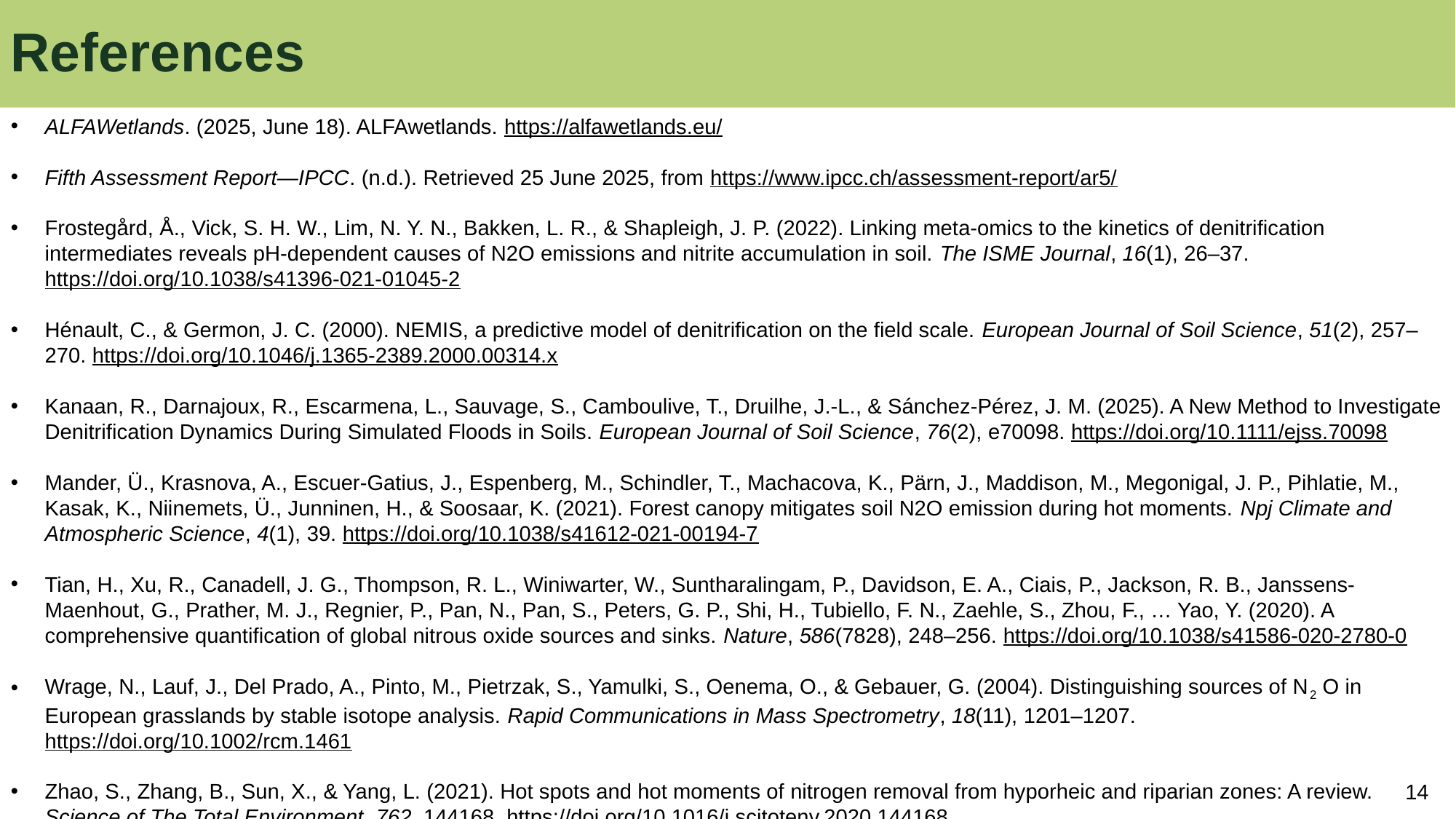

References
ALFAWetlands. (2025, June 18). ALFAwetlands. https://alfawetlands.eu/

Fifth Assessment Report—IPCC. (n.d.). Retrieved 25 June 2025, from https://www.ipcc.ch/assessment-report/ar5/

Frostegård, Å., Vick, S. H. W., Lim, N. Y. N., Bakken, L. R., & Shapleigh, J. P. (2022). Linking meta-omics to the kinetics of denitrification intermediates reveals pH-dependent causes of N2O emissions and nitrite accumulation in soil. The ISME Journal, 16(1), 26–37. https://doi.org/10.1038/s41396-021-01045-2

Hénault, C., & Germon, J. C. (2000). NEMIS, a predictive model of denitrification on the field scale. European Journal of Soil Science, 51(2), 257–270. https://doi.org/10.1046/j.1365-2389.2000.00314.x

Kanaan, R., Darnajoux, R., Escarmena, L., Sauvage, S., Camboulive, T., Druilhe, J.-L., & Sánchez-Pérez, J. M. (2025). A New Method to Investigate Denitrification Dynamics During Simulated Floods in Soils. European Journal of Soil Science, 76(2), e70098. https://doi.org/10.1111/ejss.70098

Mander, Ü., Krasnova, A., Escuer-Gatius, J., Espenberg, M., Schindler, T., Machacova, K., Pärn, J., Maddison, M., Megonigal, J. P., Pihlatie, M., Kasak, K., Niinemets, Ü., Junninen, H., & Soosaar, K. (2021). Forest canopy mitigates soil N2O emission during hot moments. Npj Climate and Atmospheric Science, 4(1), 39. https://doi.org/10.1038/s41612-021-00194-7

Tian, H., Xu, R., Canadell, J. G., Thompson, R. L., Winiwarter, W., Suntharalingam, P., Davidson, E. A., Ciais, P., Jackson, R. B., Janssens-Maenhout, G., Prather, M. J., Regnier, P., Pan, N., Pan, S., Peters, G. P., Shi, H., Tubiello, F. N., Zaehle, S., Zhou, F., … Yao, Y. (2020). A comprehensive quantification of global nitrous oxide sources and sinks. Nature, 586(7828), 248–256. https://doi.org/10.1038/s41586-020-2780-0

Wrage, N., Lauf, J., Del Prado, A., Pinto, M., Pietrzak, S., Yamulki, S., Oenema, O., & Gebauer, G. (2004). Distinguishing sources of N2 O in European grasslands by stable isotope analysis. Rapid Communications in Mass Spectrometry, 18(11), 1201–1207. https://doi.org/10.1002/rcm.1461

Zhao, S., Zhang, B., Sun, X., & Yang, L. (2021). Hot spots and hot moments of nitrogen removal from hyporheic and riparian zones: A review. Science of The Total Environment, 762, 144168. https://doi.org/10.1016/j.scitotenv.2020.144168